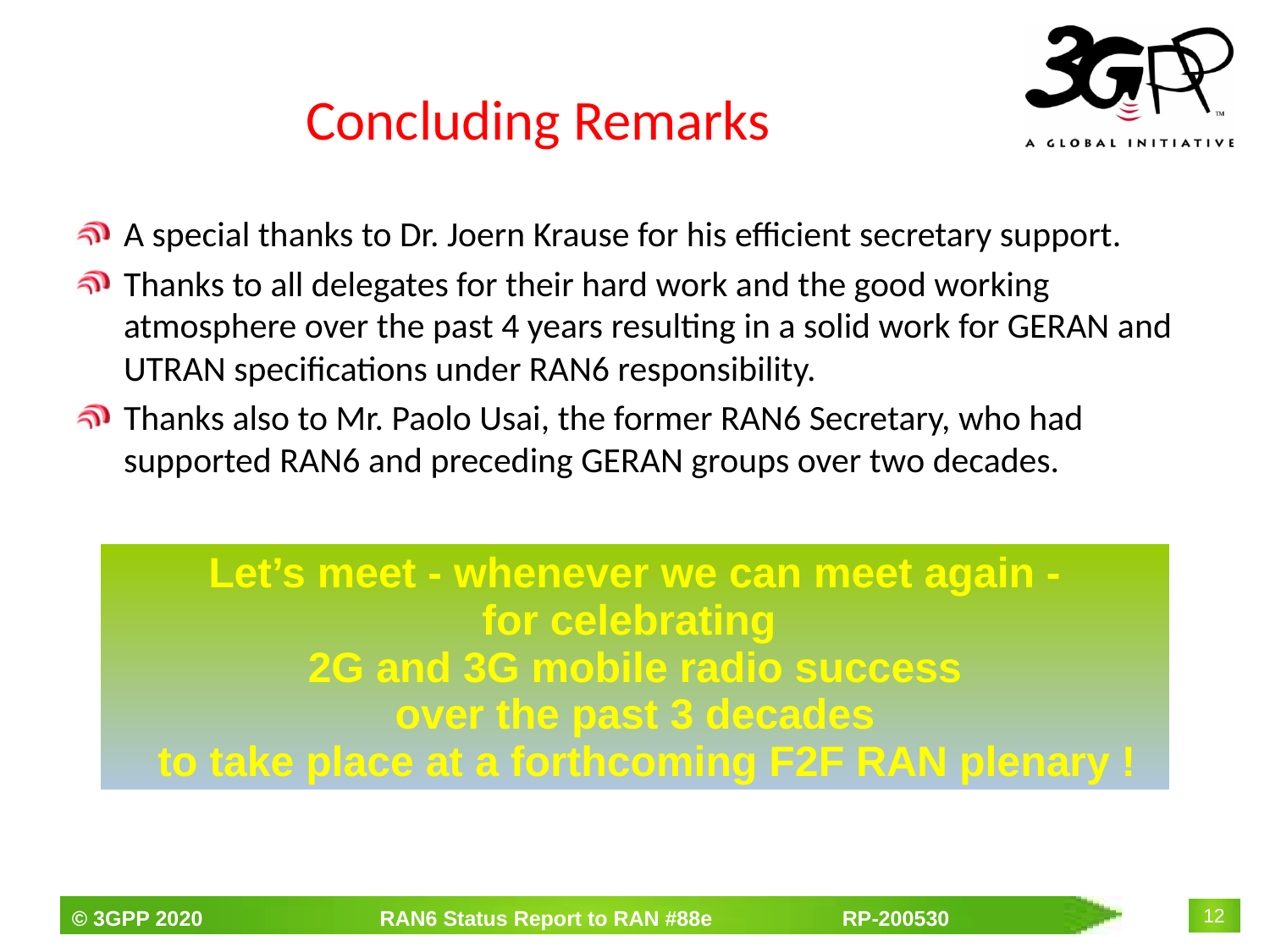

# Concluding Remarks
A special thanks to Dr. Joern Krause for his efficient secretary support.
Thanks to all delegates for their hard work and the good working atmosphere over the past 4 years resulting in a solid work for GERAN and UTRAN specifications under RAN6 responsibility.
Thanks also to Mr. Paolo Usai, the former RAN6 Secretary, who had supported RAN6 and preceding GERAN groups over two decades.

| Let’s meet - whenever we can meet again - for celebrating 2G and 3G mobile radio success over the past 3 decades to take place at a forthcoming F2F RAN plenary ! |
| --- |